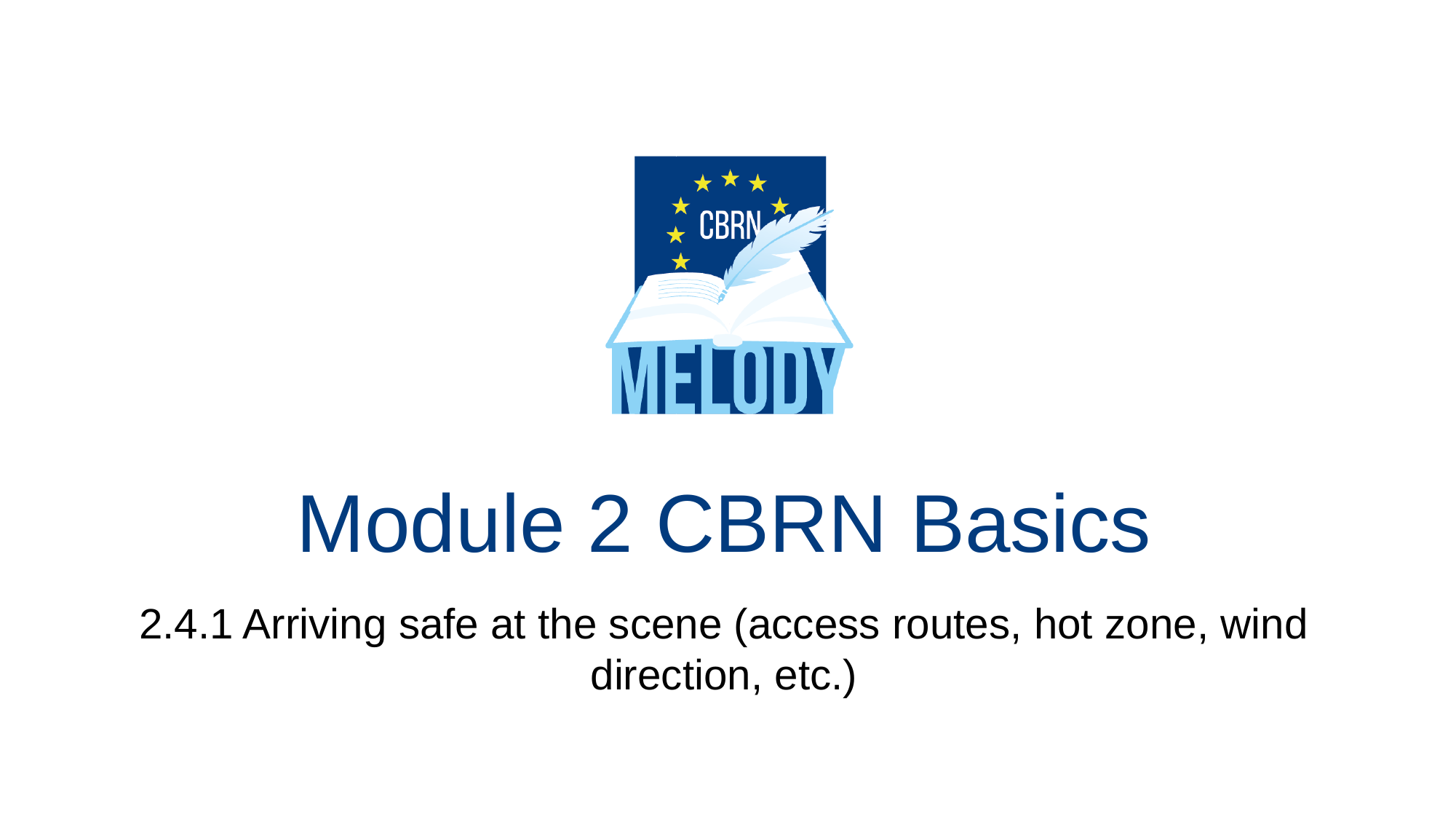

# Module 2 CBRN Basics
2.4.1 Arriving safe at the scene (access routes, hot zone, wind direction, etc.)